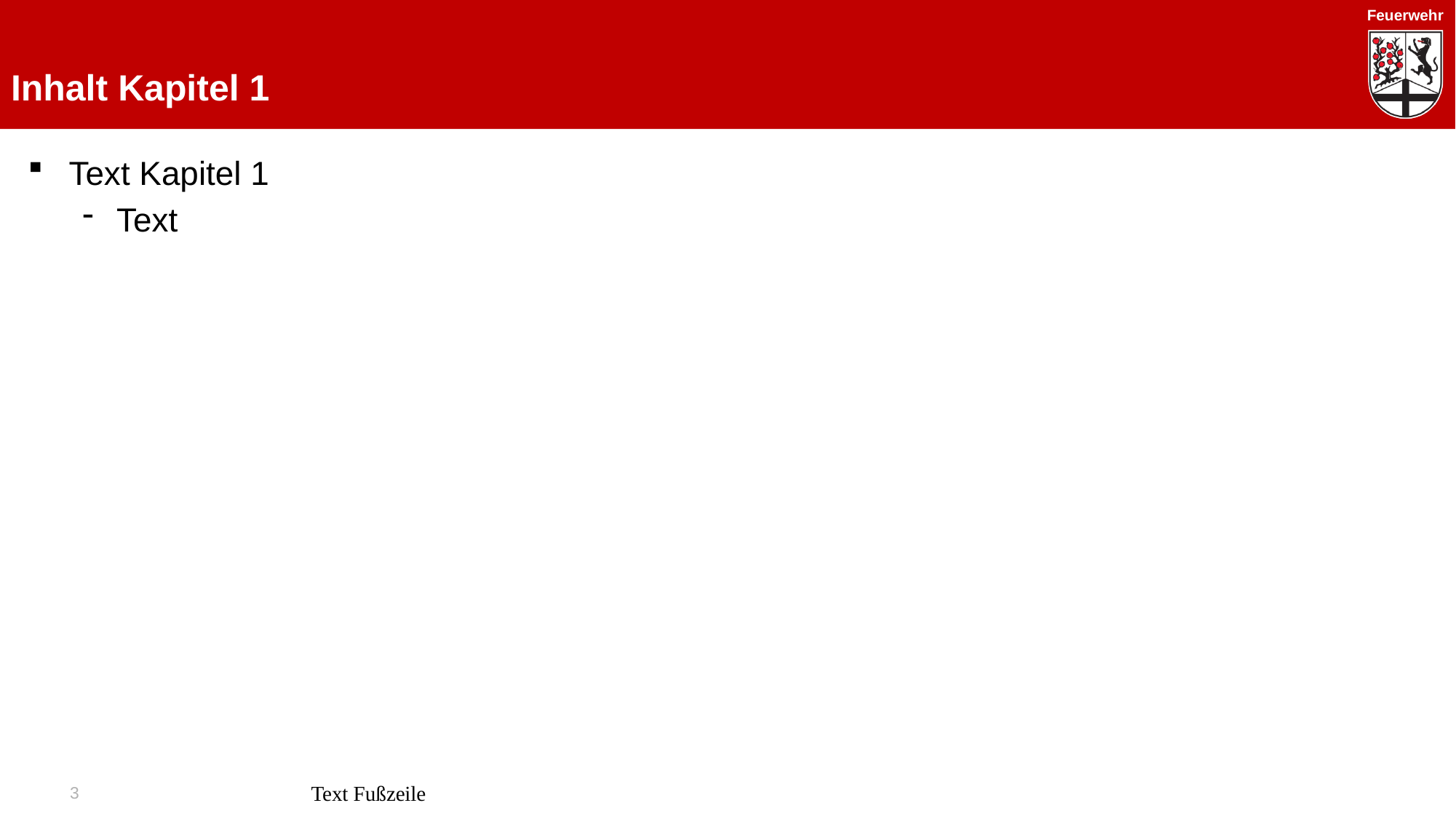

# Inhalt Kapitel 1
Text Kapitel 1
Text
3
Text Fußzeile